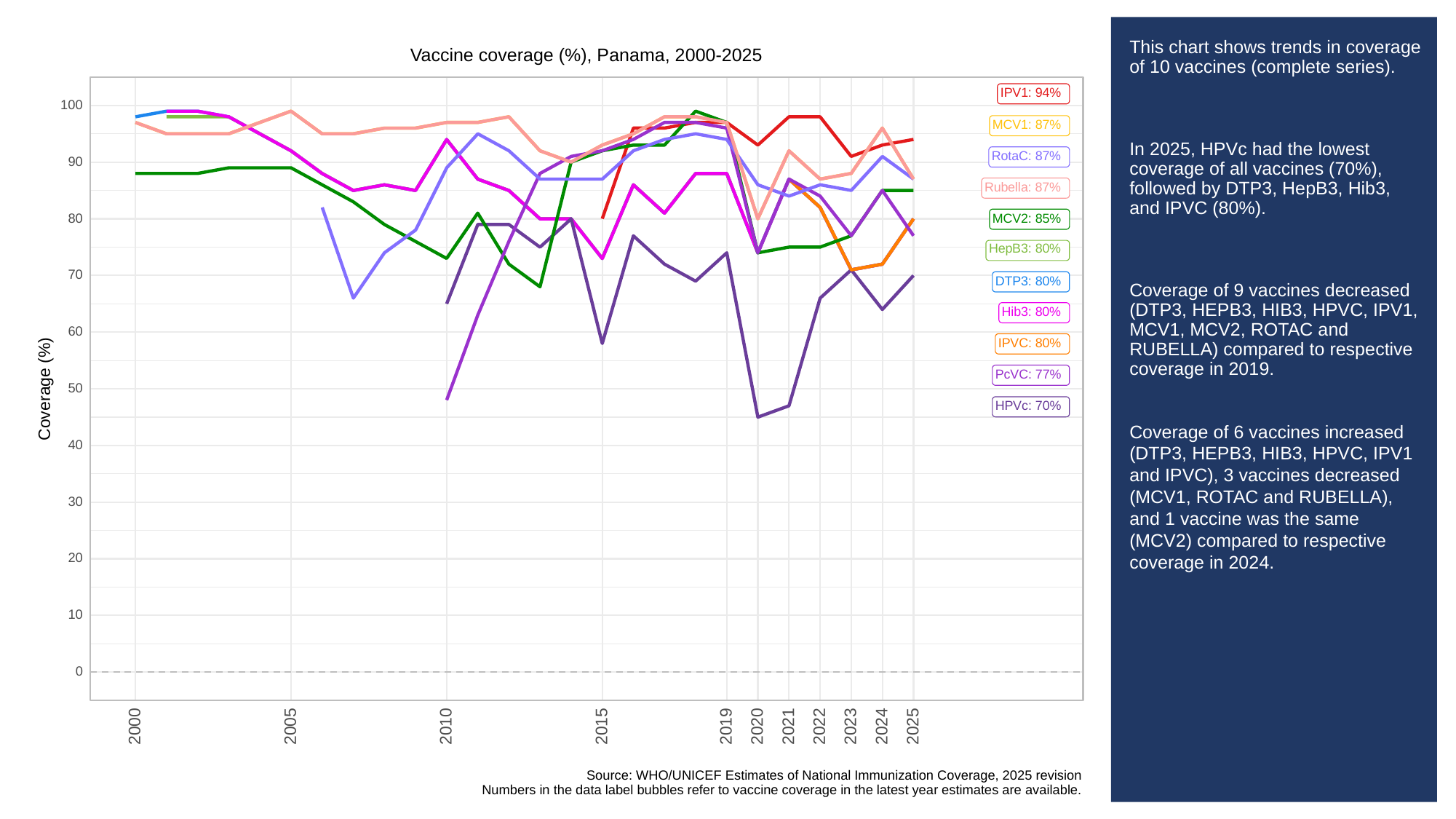

# This chart shows trends in coverage of 10 vaccines (complete series).

In 2025, HPVc had the lowest coverage of all vaccines (70%), followed by DTP3, HepB3, Hib3, and IPVC (80%).

Coverage of 9 vaccines decreased (DTP3, HEPB3, HIB3, HPVC, IPV1, MCV1, MCV2, ROTAC and RUBELLA) compared to respective coverage in 2019.

Coverage of 6 vaccines increased (DTP3, HEPB3, HIB3, HPVC, IPV1 and IPVC), 3 vaccines decreased (MCV1, ROTAC and RUBELLA), and 1 vaccine was the same (MCV2) compared to respective coverage in 2024.

Vaccine coverage (%), Panama, 2000-2025

IPV1: 94%

100

MCV1: 87%

RotaC: 87%
90

Rubella: 87%

80
MCV2: 85%

HepB3: 80%

70

DTP3: 80%

Hib3: 80%
60

IPVC: 80%

PcVC: 77%
Coverage (%)
50

HPVc: 70%

40

30

20

10

0

2023
2000
2005
2010
2015
2019
2020
2021
2022
2024
2025
Source: WHO/UNICEF Estimates of National Immunization Coverage, 2025 revision
Numbers in the data label bubbles refer to vaccine coverage in the latest year estimates are available.